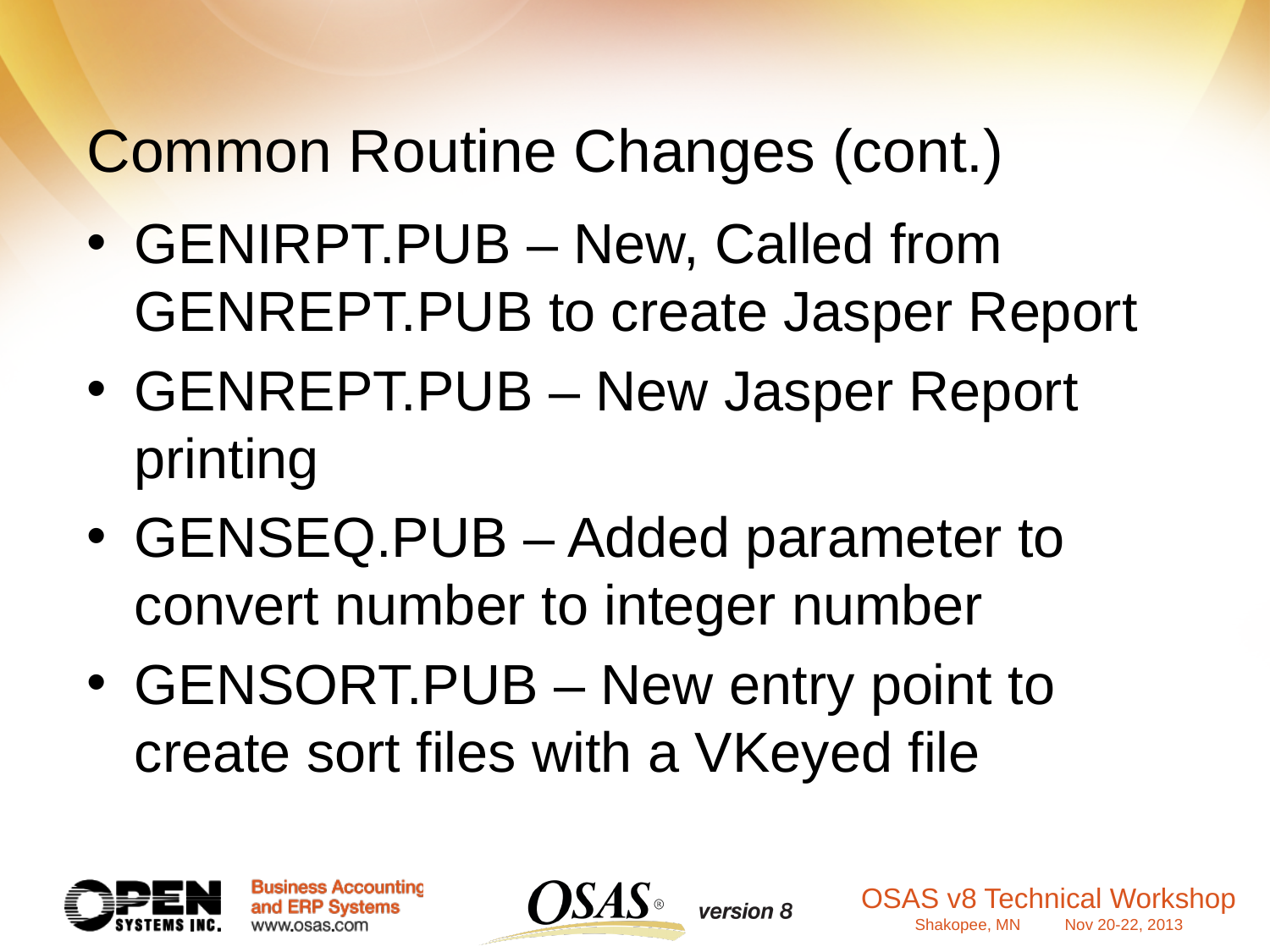

# Common Routine Changes (cont.)
GENIRPT.PUB – New, Called from GENREPT.PUB to create Jasper Report
GENREPT.PUB – New Jasper Report printing
GENSEQ.PUB – Added parameter to convert number to integer number
GENSORT.PUB – New entry point to create sort files with a VKeyed file